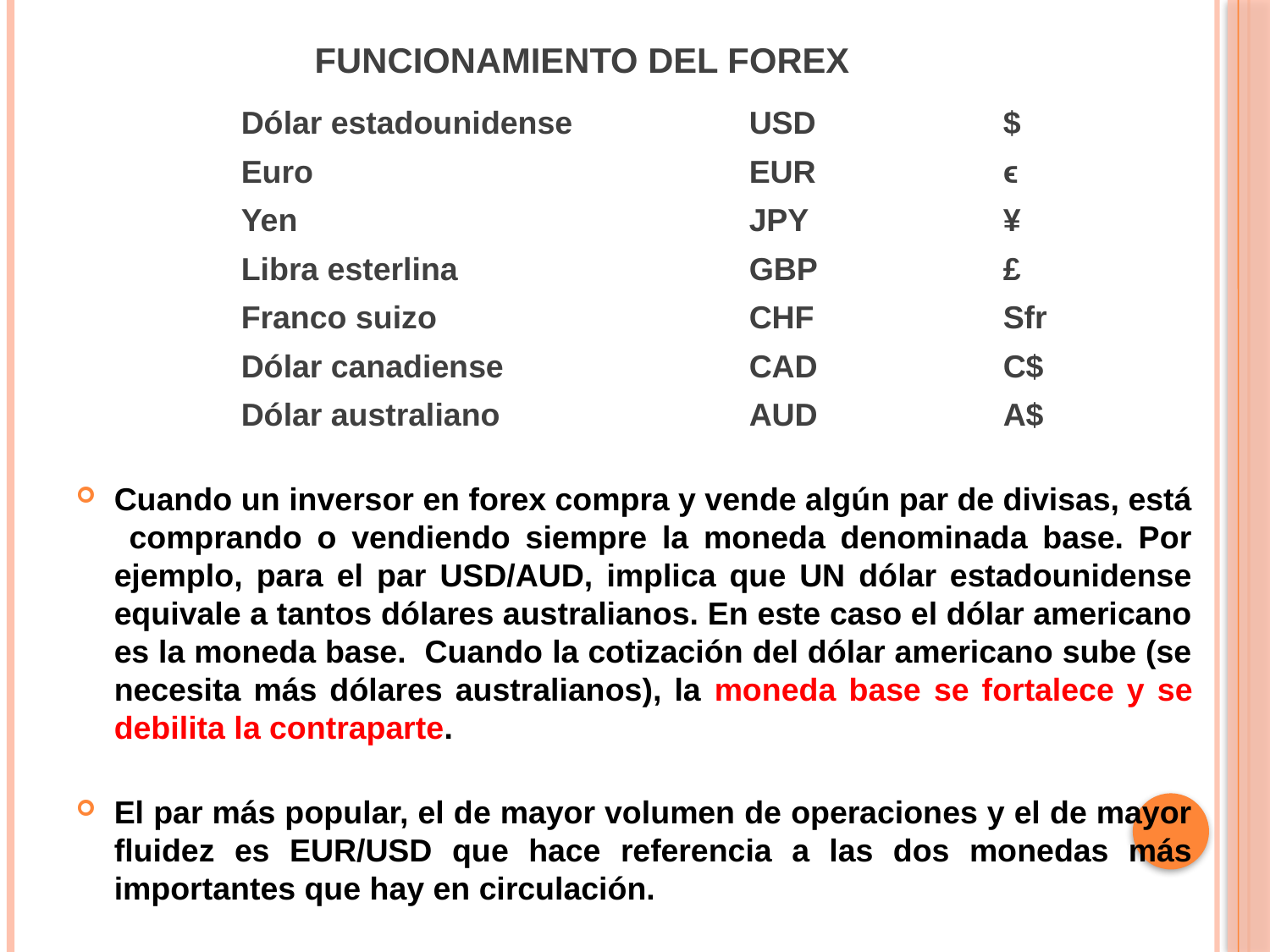

# Funcionamiento del forex
	 	Dólar estadounidense 		USD 		$
		Euro				EUR		ϵ
		Yen				JPY		¥
		Libra esterlina			GBP		£
		Franco suizo			CHF		Sfr
		Dólar canadiense		CAD		C$
		Dólar australiano		AUD		A$

Cuando un inversor en forex compra y vende algún par de divisas, está  comprando o vendiendo siempre la moneda denominada base. Por ejemplo, para el par USD/AUD, implica que UN dólar estadounidense equivale a tantos dólares australianos. En este caso el dólar americano es la moneda base.  Cuando la cotización del dólar americano sube (se necesita más dólares australianos), la moneda base se fortalece y se debilita la contraparte.

El par más popular, el de mayor volumen de operaciones y el de mayor fluidez es EUR/USD que hace referencia a las dos monedas más importantes que hay en circulación.